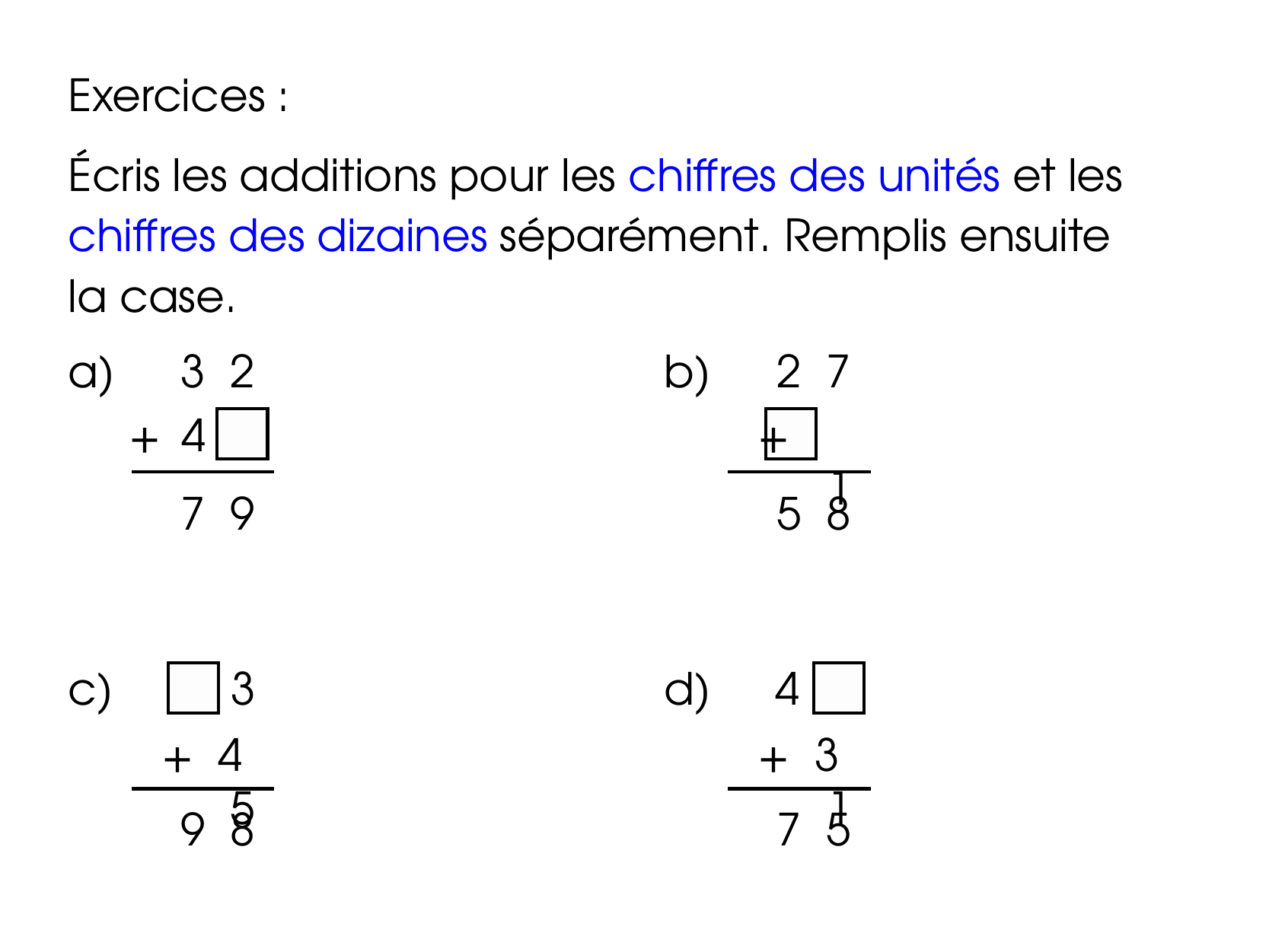

Exercices :
Écris les additions pour les chiffres des unités et les chiffres des dizaines séparément. Remplis ensuite
la case.
a)
3  2
+  4

7  9
b)
2  7
+      1

5  8
c)
  3

+  4  5
9  8
d)
4

+  3  1
7  5